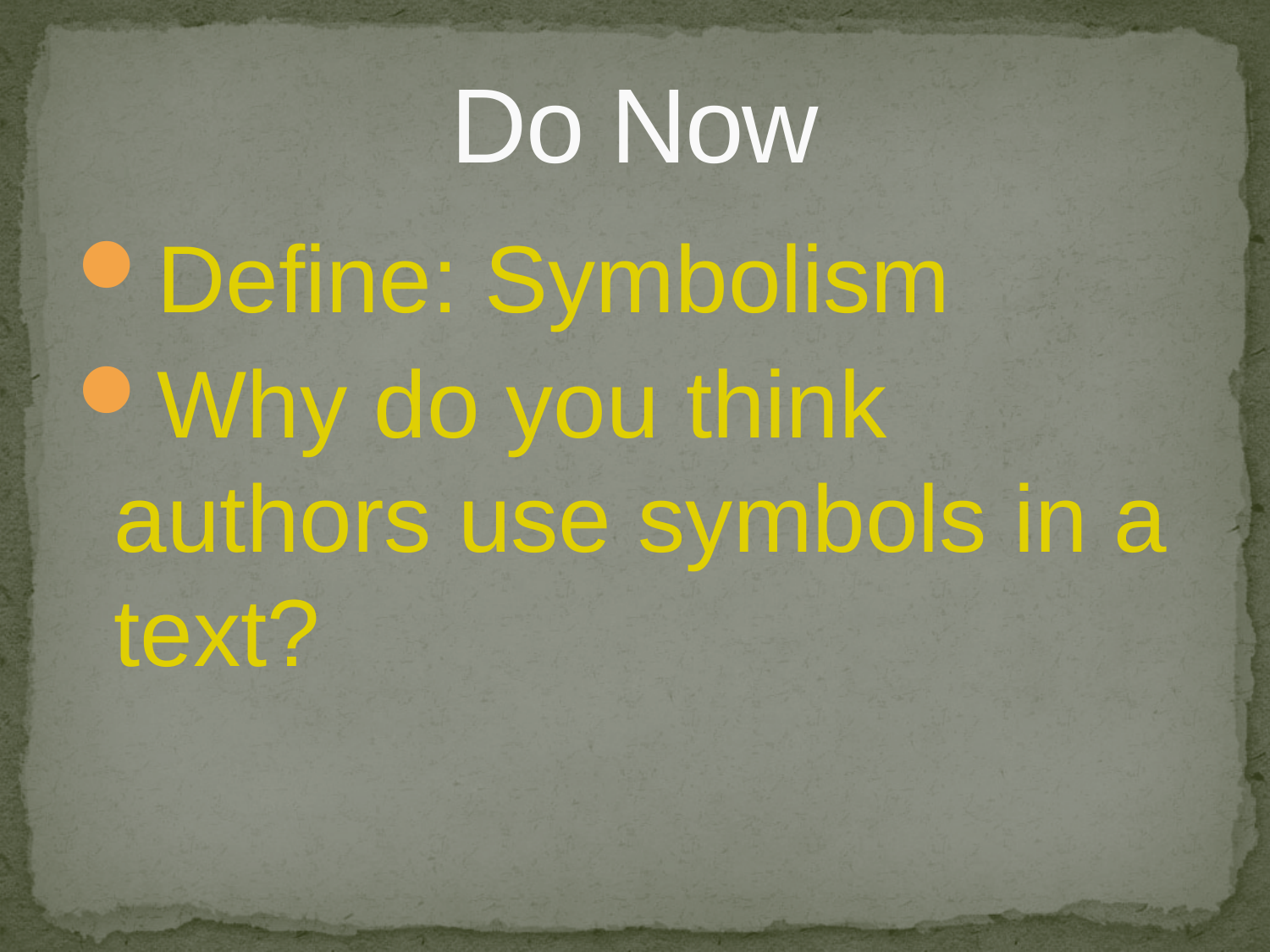

# Do Now
Define: Symbolism
Why do you think authors use symbols in a text?